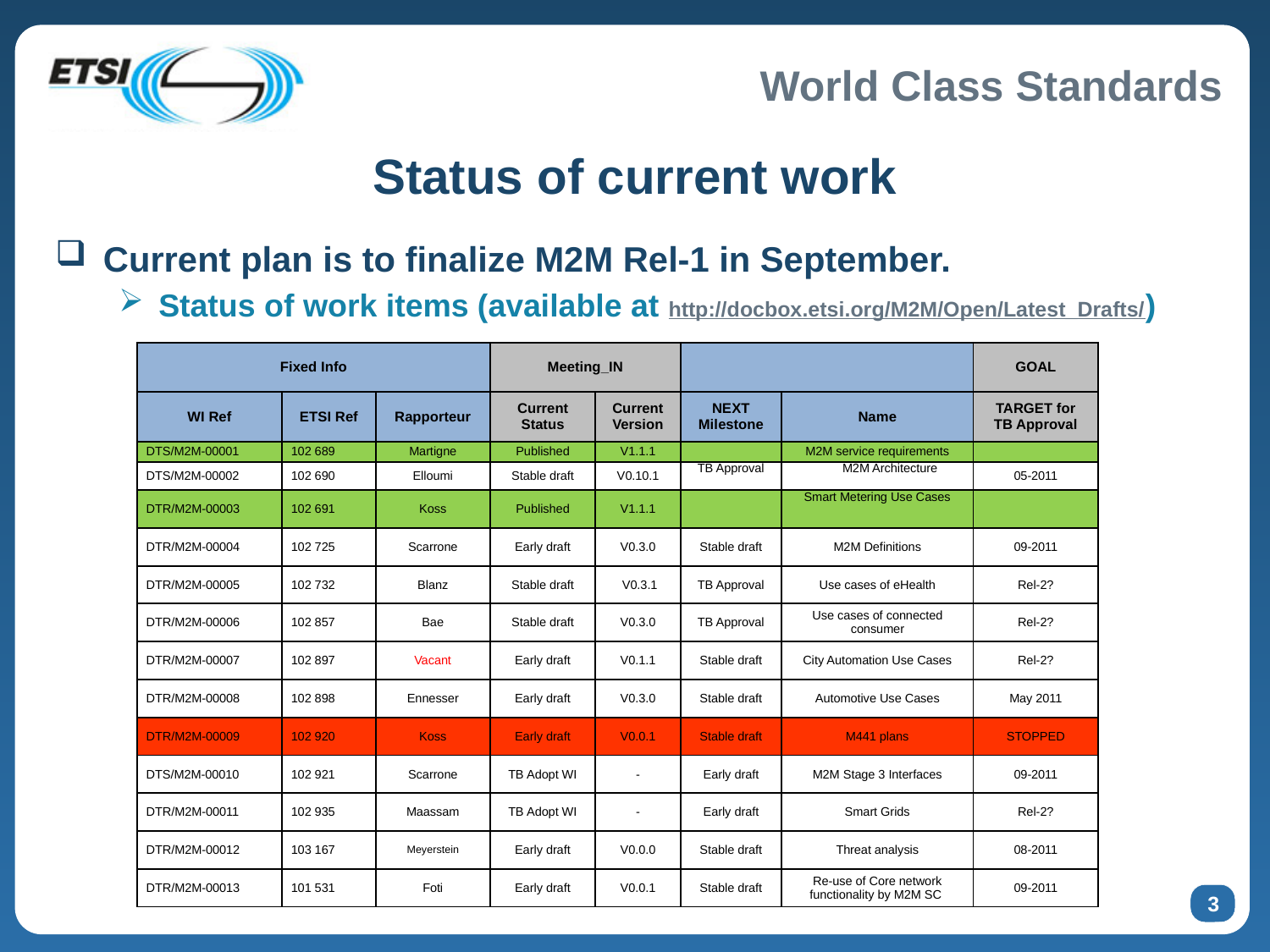

# Status of current work
Current plan is to finalize M2M Rel-1 in September.
Status of work items (available at http://docbox.etsi.org/M2M/Open/Latest_Drafts/)
| Fixed Info |  |  | Meeting\_IN |  |  |  | GOAL |
| --- | --- | --- | --- | --- | --- | --- | --- |
| WI Ref | ETSI Ref | Rapporteur | Current Status | Current Version | NEXT Milestone | Name | TARGET for TB Approval |
| DTS/M2M-00001 | 102 689 | Martigne | Published | V1.1.1 |  | M2M service requirements |  |
| DTS/M2M-00002 | 102 690 | Elloumi | Stable draft | V0.10.1 | TB Approval | M2M Architecture | 05-2011 |
| DTR/M2M-00003 | 102 691 | Koss | Published | V1.1.1 |  | Smart Metering Use Cases |  |
| DTR/M2M-00004 | 102 725 | Scarrone | Early draft | V0.3.0 | Stable draft | M2M Definitions | 09-2011 |
| DTR/M2M-00005 | 102 732 | Blanz | Stable draft | V0.3.1 | TB Approval | Use cases of eHealth | Rel-2? |
| DTR/M2M-00006 | 102 857 | Bae | Stable draft | V0.3.0 | TB Approval | Use cases of connected consumer | Rel-2? |
| DTR/M2M-00007 | 102 897 | Vacant | Early draft | V0.1.1 | Stable draft | City Automation Use Cases | Rel-2? |
| DTR/M2M-00008 | 102 898 | Ennesser | Early draft | V0.3.0 | Stable draft | Automotive Use Cases | May 2011 |
| DTR/M2M-00009 | 102 920 | Koss | Early draft | V0.0.1 | Stable draft | M441 plans | STOPPED |
| DTS/M2M-00010 | 102 921 | Scarrone | TB Adopt WI | - | Early draft | M2M Stage 3 Interfaces | 09-2011 |
| DTR/M2M-00011 | 102 935 | Maassam | TB Adopt WI | - | Early draft | Smart Grids | Rel-2? |
| DTR/M2M-00012 | 103 167 | Meyerstein | Early draft | V0.0.0 | Stable draft | Threat analysis | 08-2011 |
| DTR/M2M-00013 | 101 531 | Foti | Early draft | V0.0.1 | Stable draft | Re-use of Core network functionality by M2M SC | 09-2011 |
3